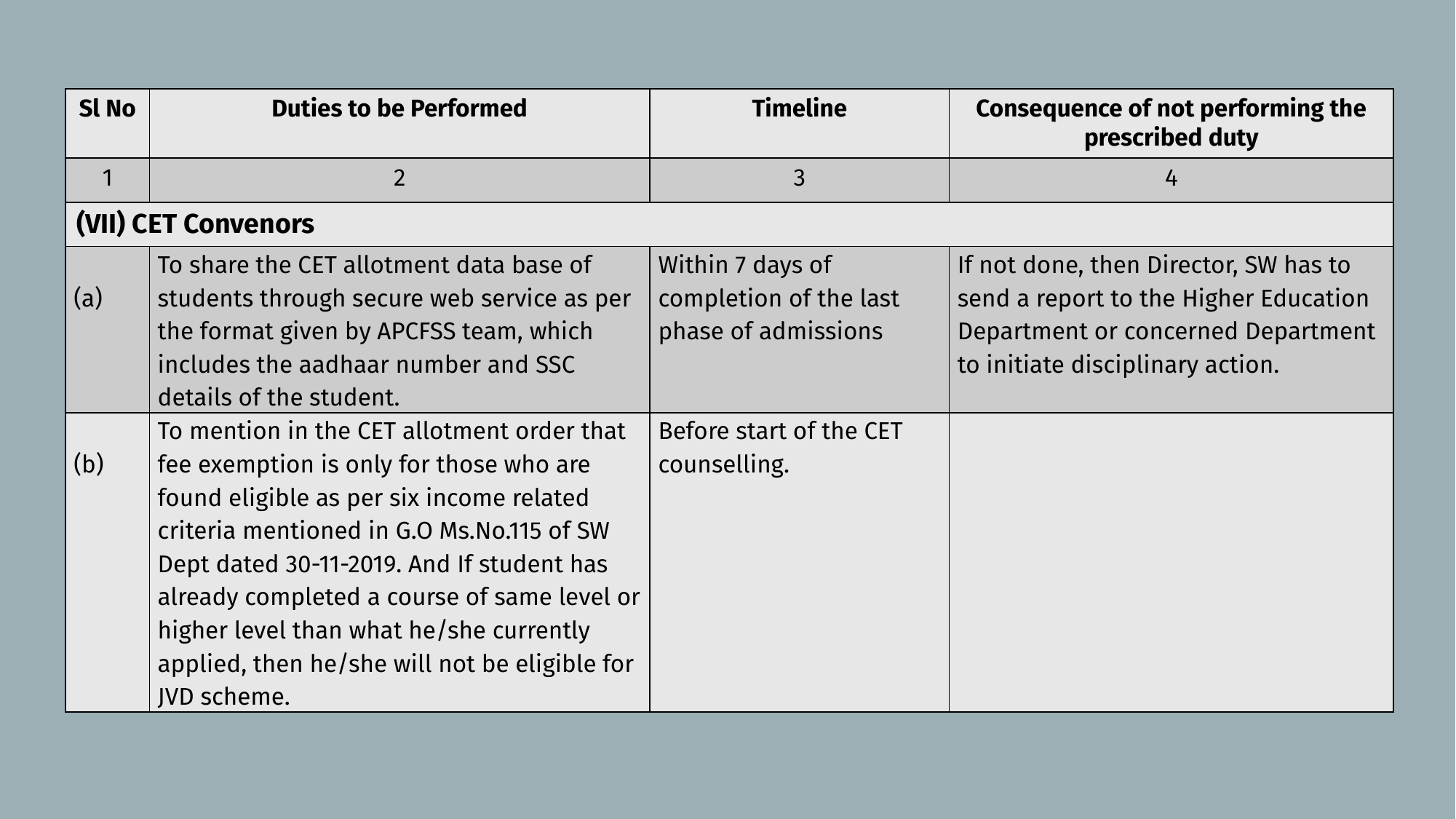

| Sl No | Duties to be Performed | Timeline | Consequence of not performing the prescribed duty |
| --- | --- | --- | --- |
| 1 | 2 | 3 | 4 |
| (VII) CET Convenors |  |  |  |
| (a) | To share the CET allotment data base of students through secure web service as per the format given by APCFSS team, which includes the aadhaar number and SSC details of the student. | Within 7 days of completion of the last phase of admissions | If not done, then Director, SW has to send a report to the Higher Education Department or concerned Department to initiate disciplinary action. |
| (b) | To mention in the CET allotment order that fee exemption is only for those who are found eligible as per six income related criteria mentioned in G.O Ms.No.115 of SW Dept dated 30-11-2019. And If student has already completed a course of same level or higher level than what he/she currently applied, then he/she will not be eligible for JVD scheme. | Before start of the CET counselling. |  |